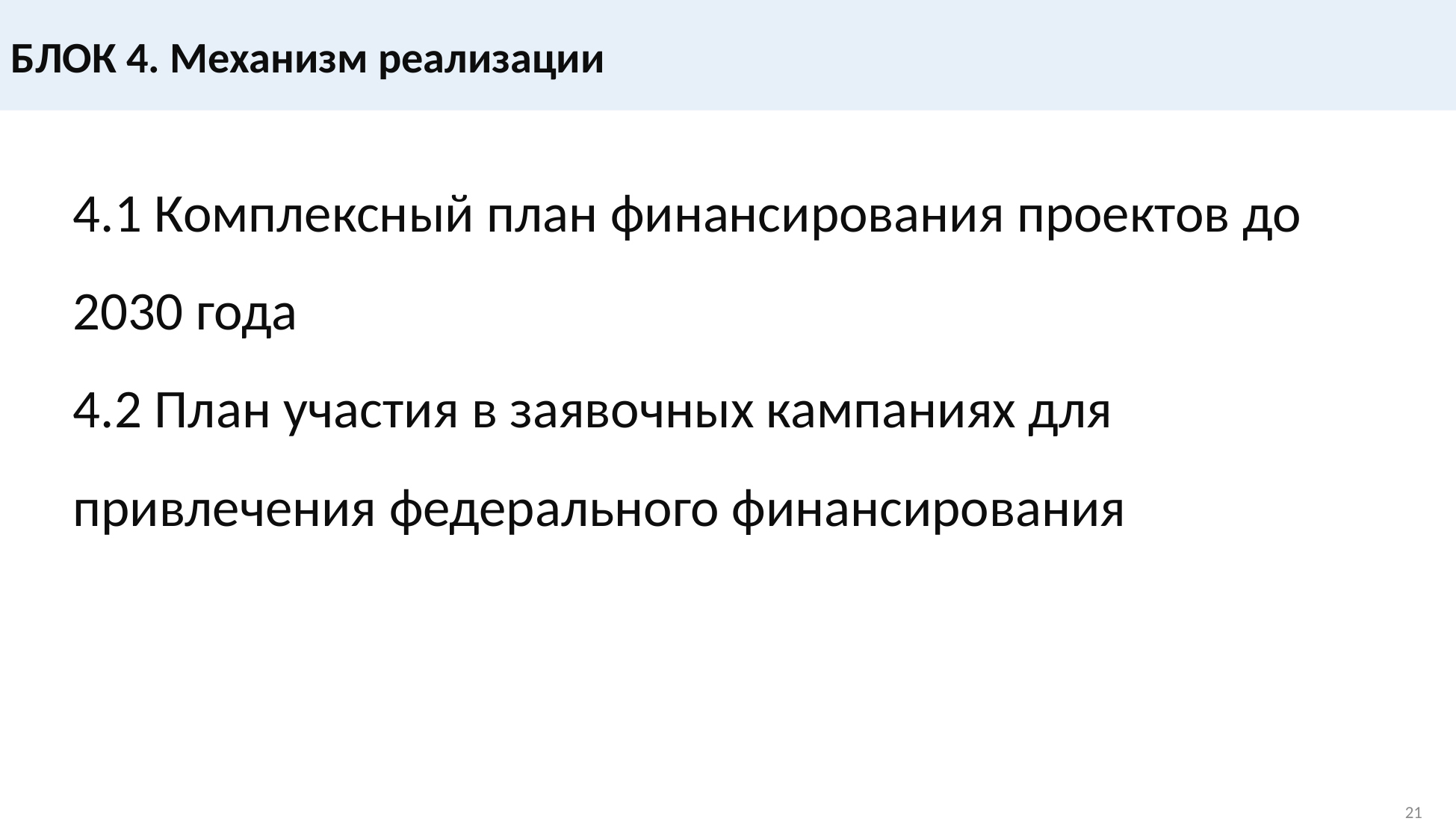

БЛОК 4. Механизм реализации
4.1 Комплексный план финансирования проектов до 2030 года
4.2 План участия в заявочных кампаниях для привлечения федерального финансирования
21